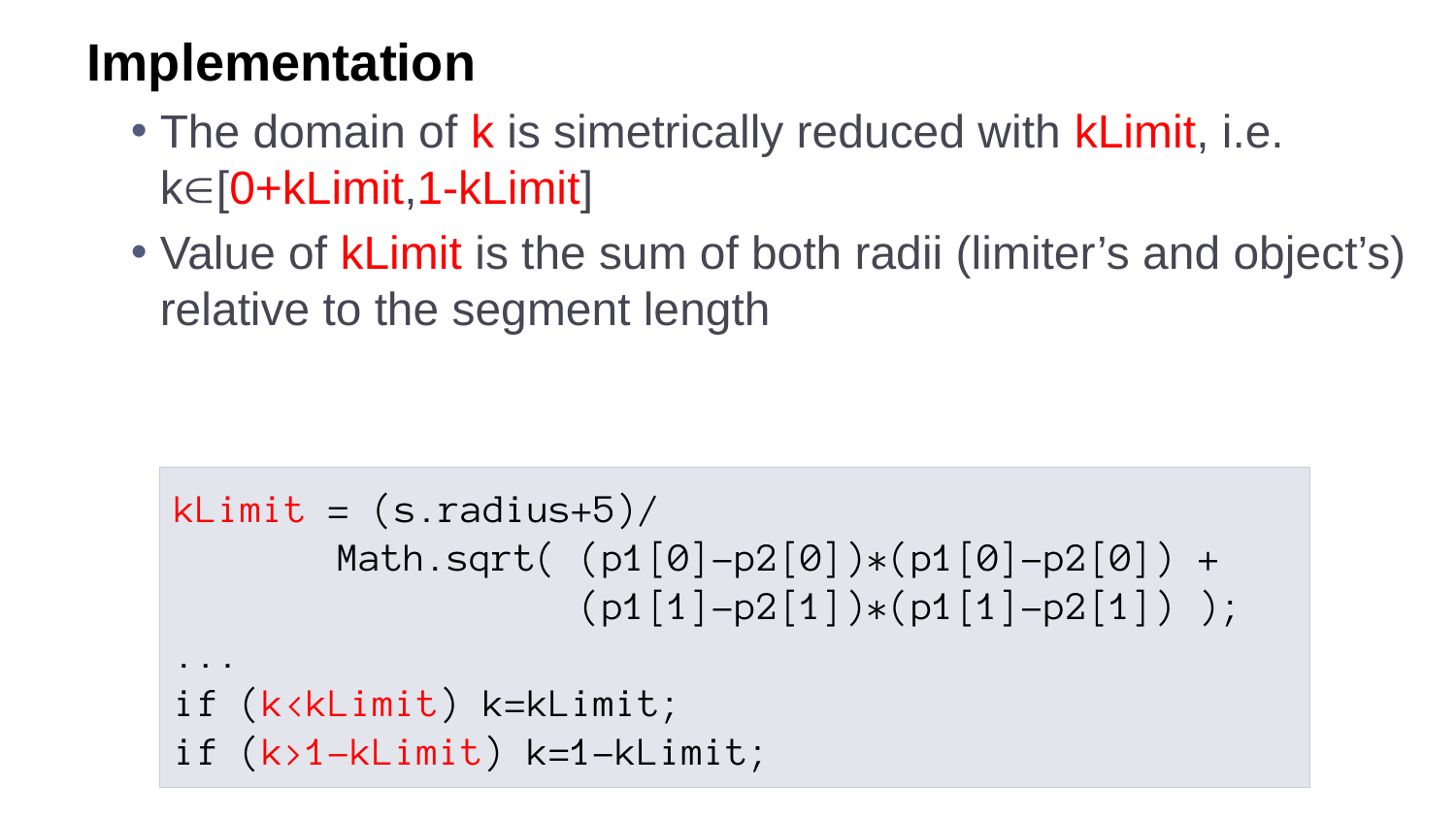

Implementation
The domain of k is simetrically reduced with kLimit, i.e. k∈[0+kLimit,1-kLimit]
Value of kLimit is the sum of both radii (limiter’s and object’s) relative to the segment length
kLimit = (s.radius+5)/
			Math.sqrt( (p1[0]-p2[0])*(p1[0]-p2[0]) +
			           (p1[1]-p2[1])*(p1[1]-p2[1]) );
...
if (k<kLimit) k=kLimit;
if (k>1-kLimit) k=1-kLimit;